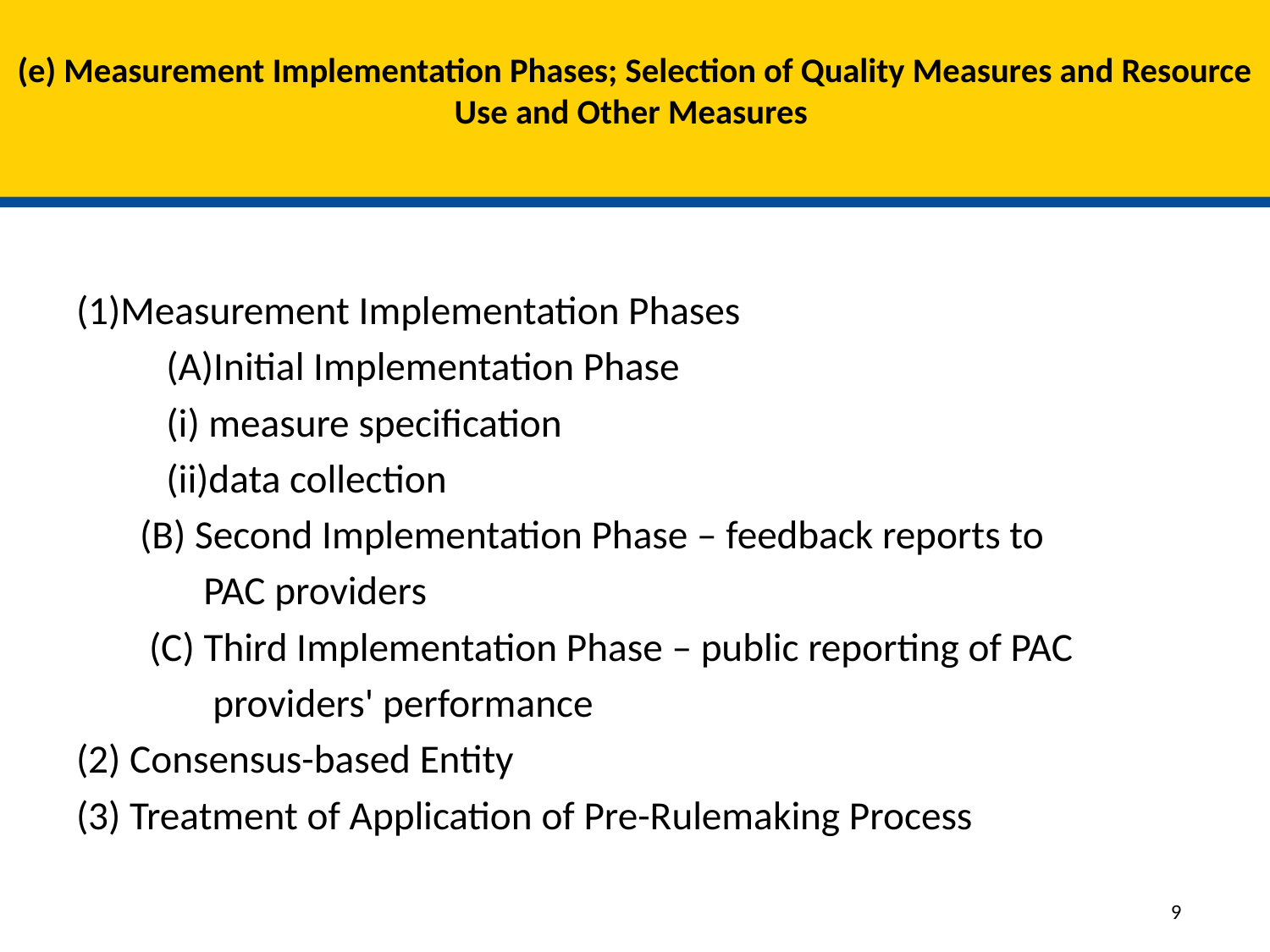

# (e) Measurement Implementation Phases; Selection of Quality Measures and Resource Use and Other Measures

(1)Measurement Implementation Phases
	(A)Initial Implementation Phase
		(i) measure specification
		(ii)data collection
       (B) Second Implementation Phase – feedback reports to
              PAC providers
        (C) Third Implementation Phase – public reporting of PAC
               providers' performance
(2) Consensus-based Entity
(3) Treatment of Application of Pre-Rulemaking Process
9